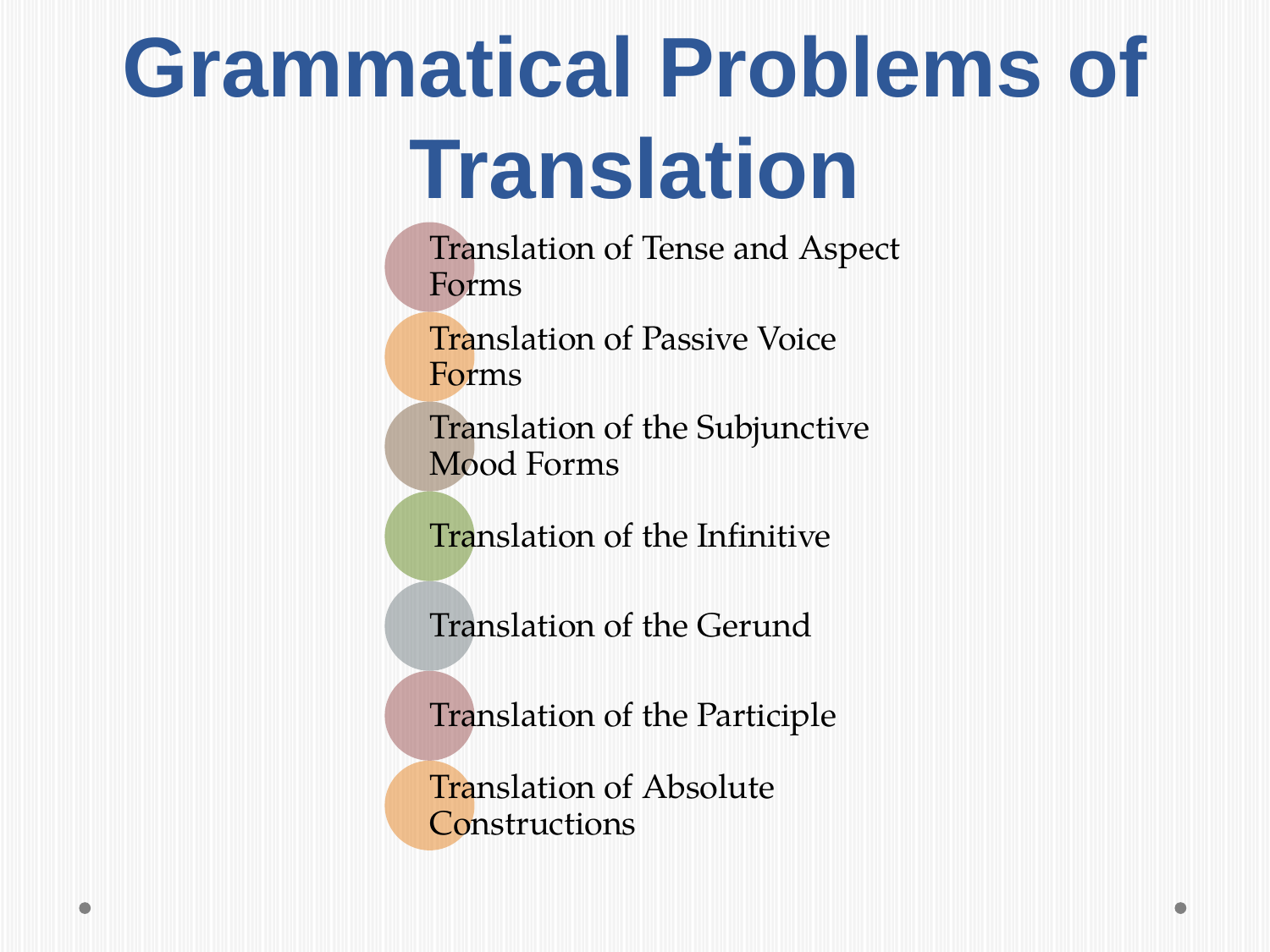

# Grammatical Problems of Translation
Translation of Tense and Aspect Forms
Translation of Passive Voice Forms
Translation of the Subjunctive Mood Forms
Translation of the Infinitive
Translation of the Gerund
Translation of the Participle
Translation of Absolute Constructions